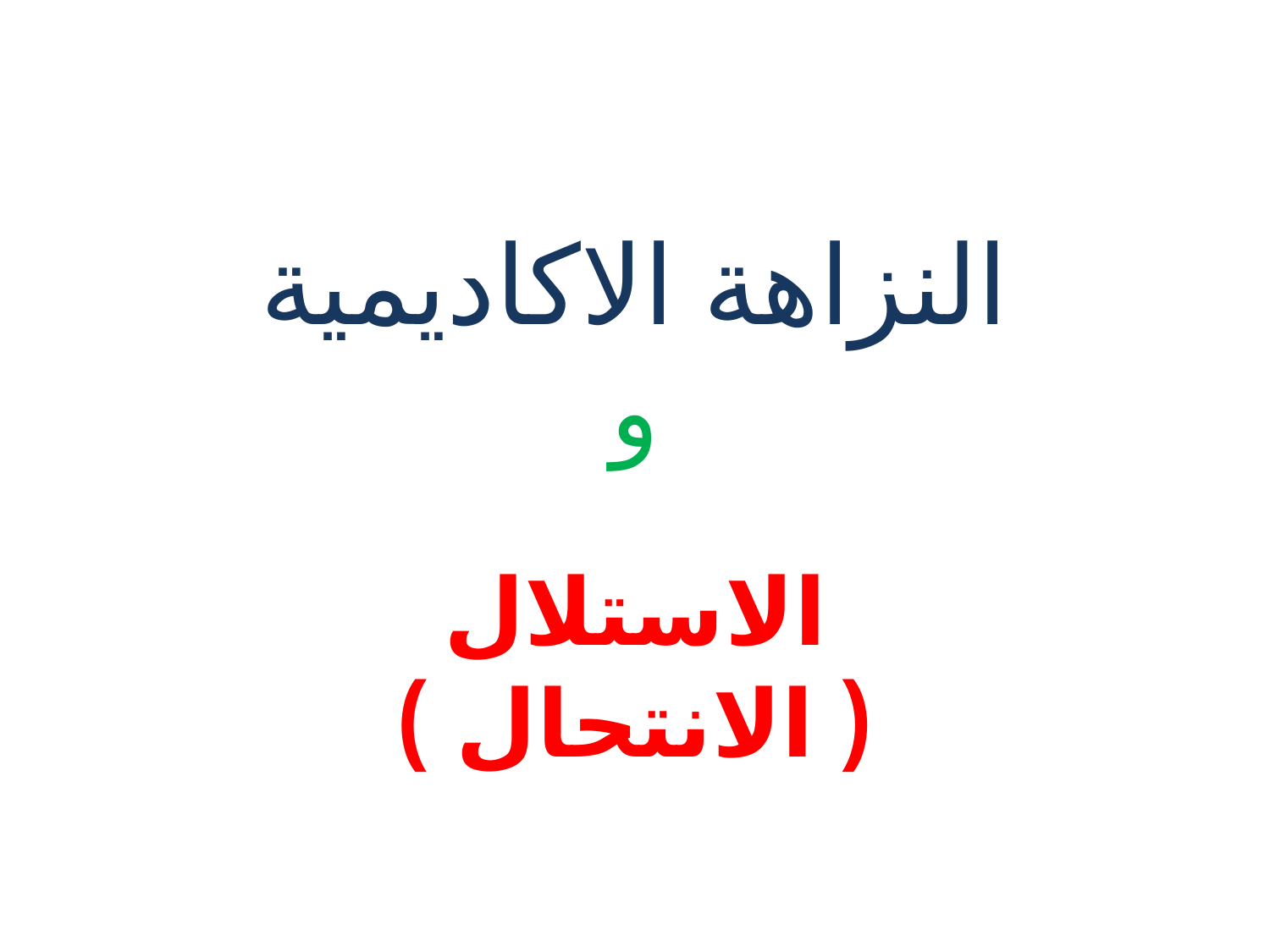

# النزاهة الاكاديمية و
الاستلال ( الانتحال )